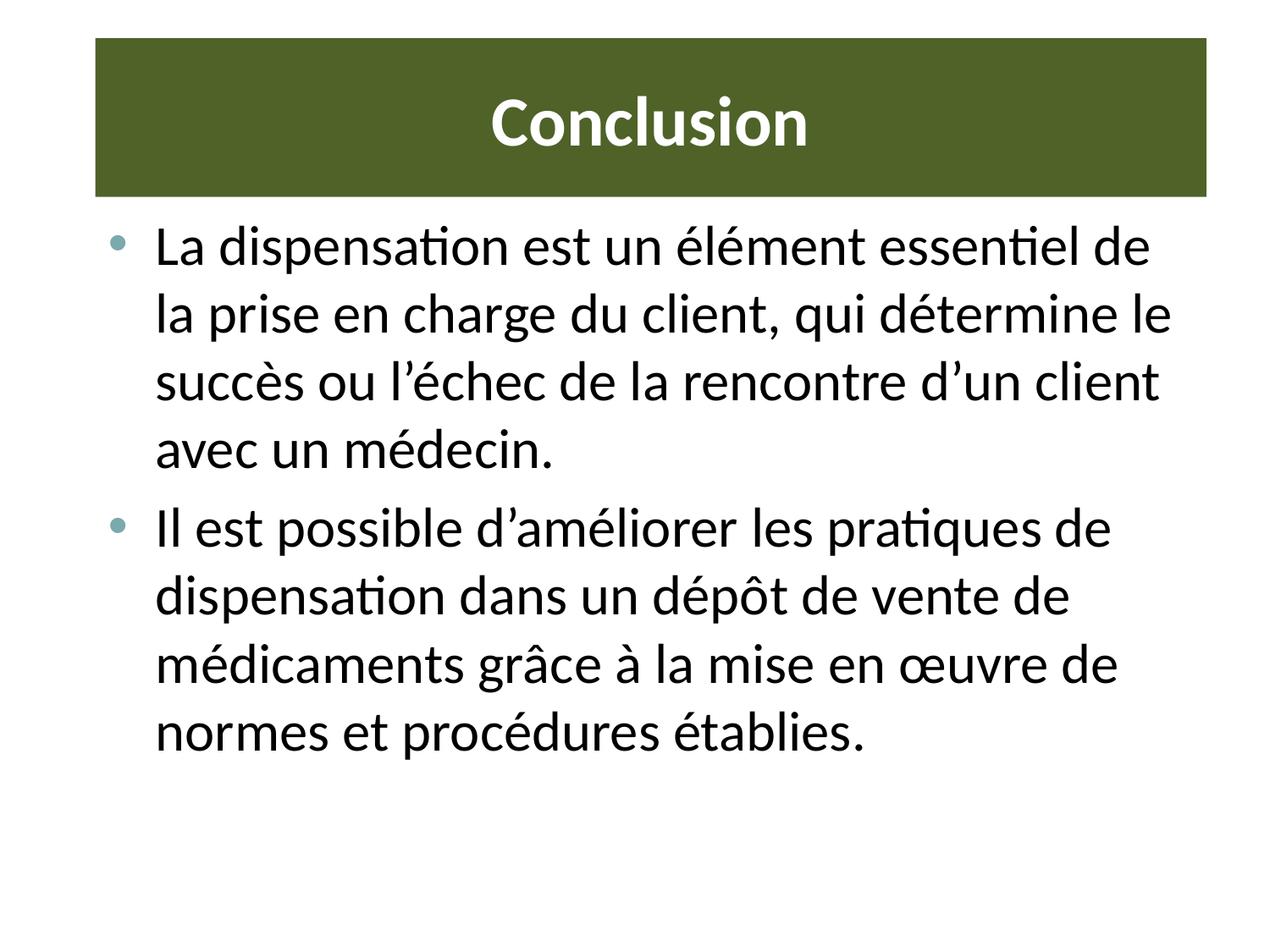

# Conclusion
La dispensation est un élément essentiel de la prise en charge du client, qui détermine le succès ou l’échec de la rencontre d’un client avec un médecin.
Il est possible d’améliorer les pratiques de dispensation dans un dépôt de vente de médicaments grâce à la mise en œuvre de normes et procédures établies.